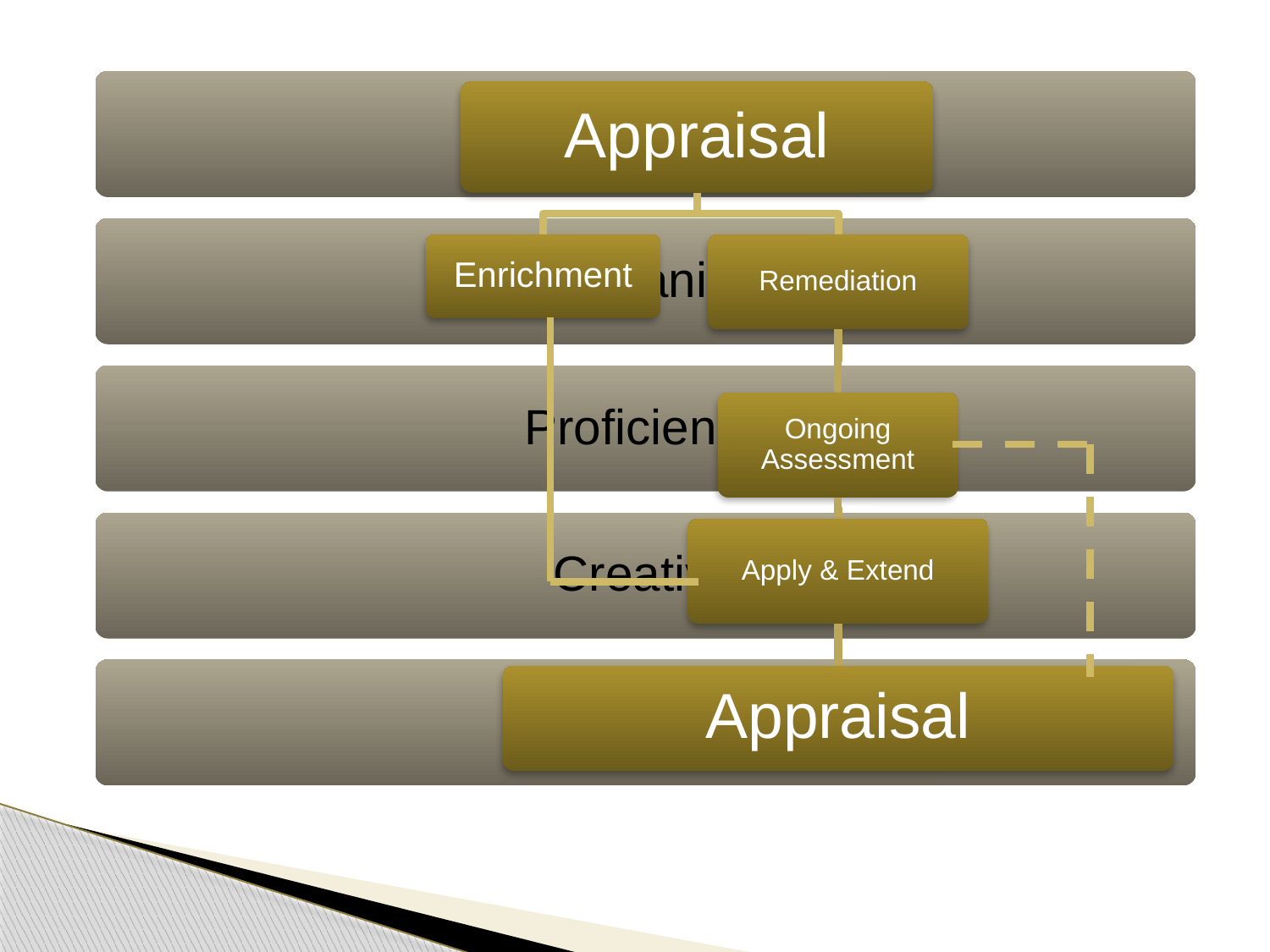

Mastery
Creative
Proficiency
Mechanical
Factual
Appraisal
Enrichment
Remediation
Ongoing Assessment
Apply & Extend
Appraisal